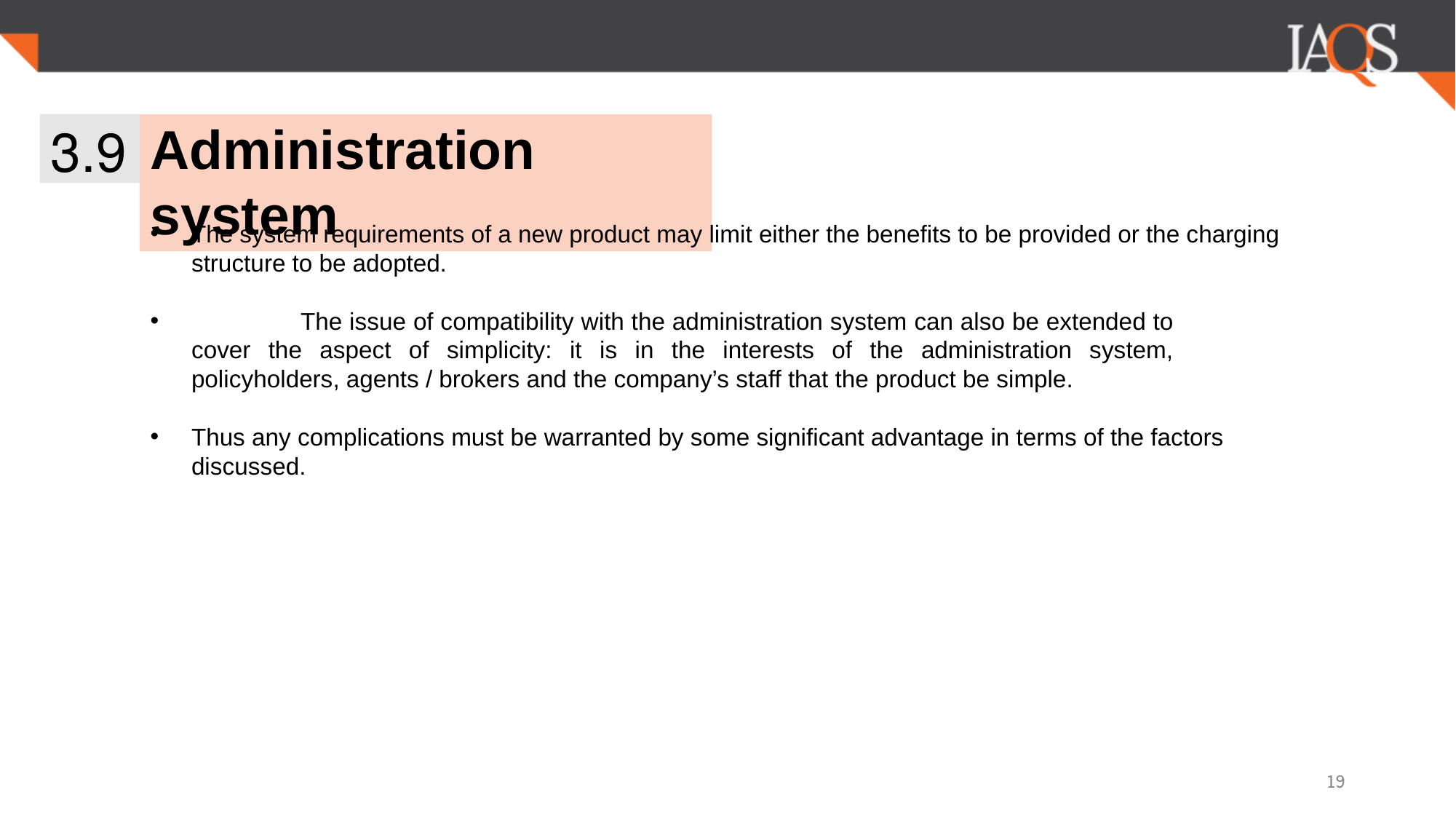

3.9
# Administration system
The system requirements of a new product may limit either the benefits to be provided or the charging structure to be adopted.
	The issue of compatibility with the administration system can also be extended to cover the aspect of simplicity: it is in the interests of the administration system, policyholders, agents / brokers and the company’s staff that the product be simple.
Thus any complications must be warranted by some significant advantage in terms of the factors
discussed.
19